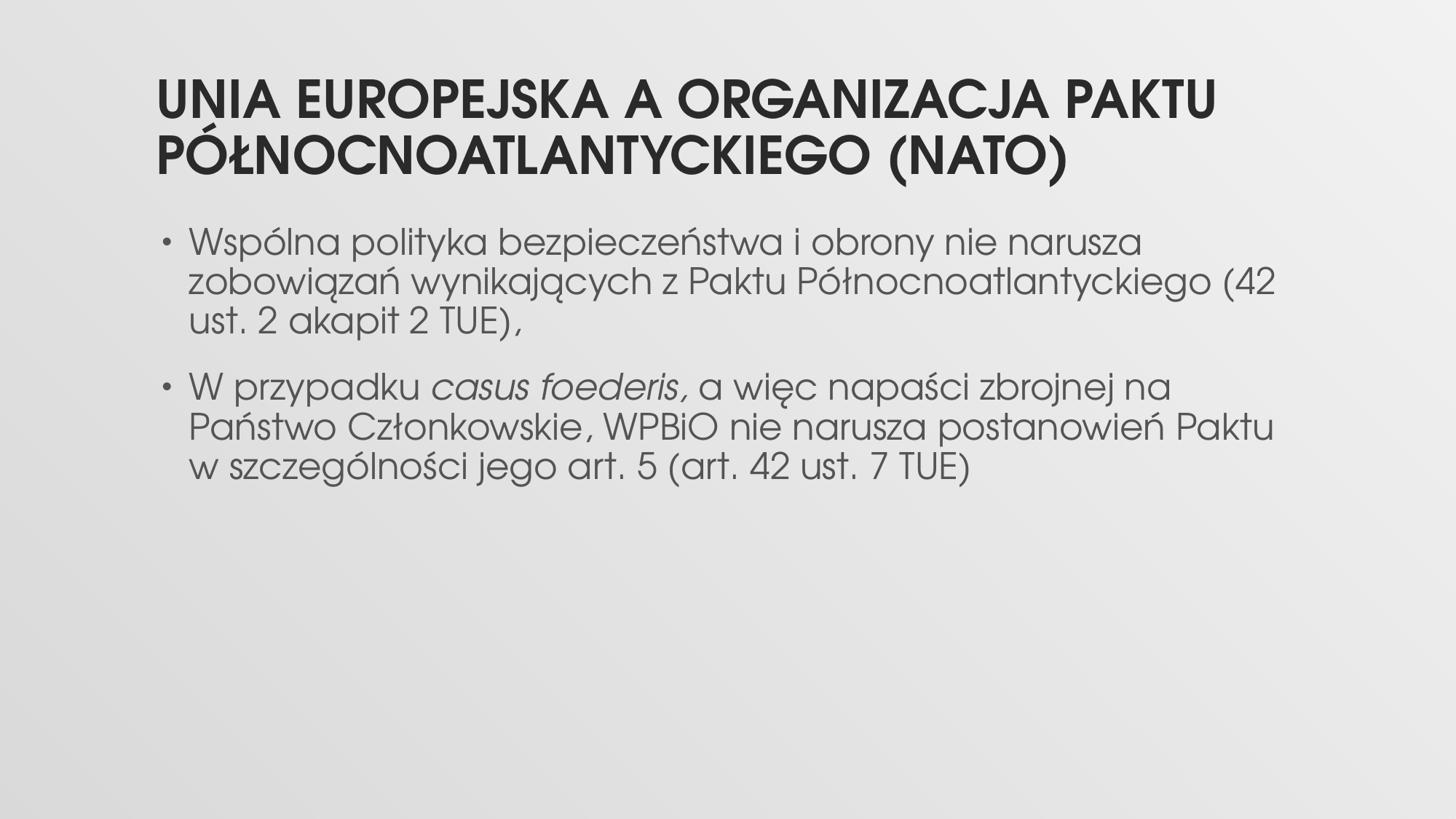

# Unia europejska a organizacja paktu północnoatlantyckiego (NATO)
Wspólna polityka bezpieczeństwa i obrony nie narusza zobowiązań wynikających z Paktu Północnoatlantyckiego (42 ust. 2 akapit 2 TUE),
W przypadku casus foederis, a więc napaści zbrojnej na Państwo Członkowskie, WPBiO nie narusza postanowień Paktu w szczególności jego art. 5 (art. 42 ust. 7 TUE)